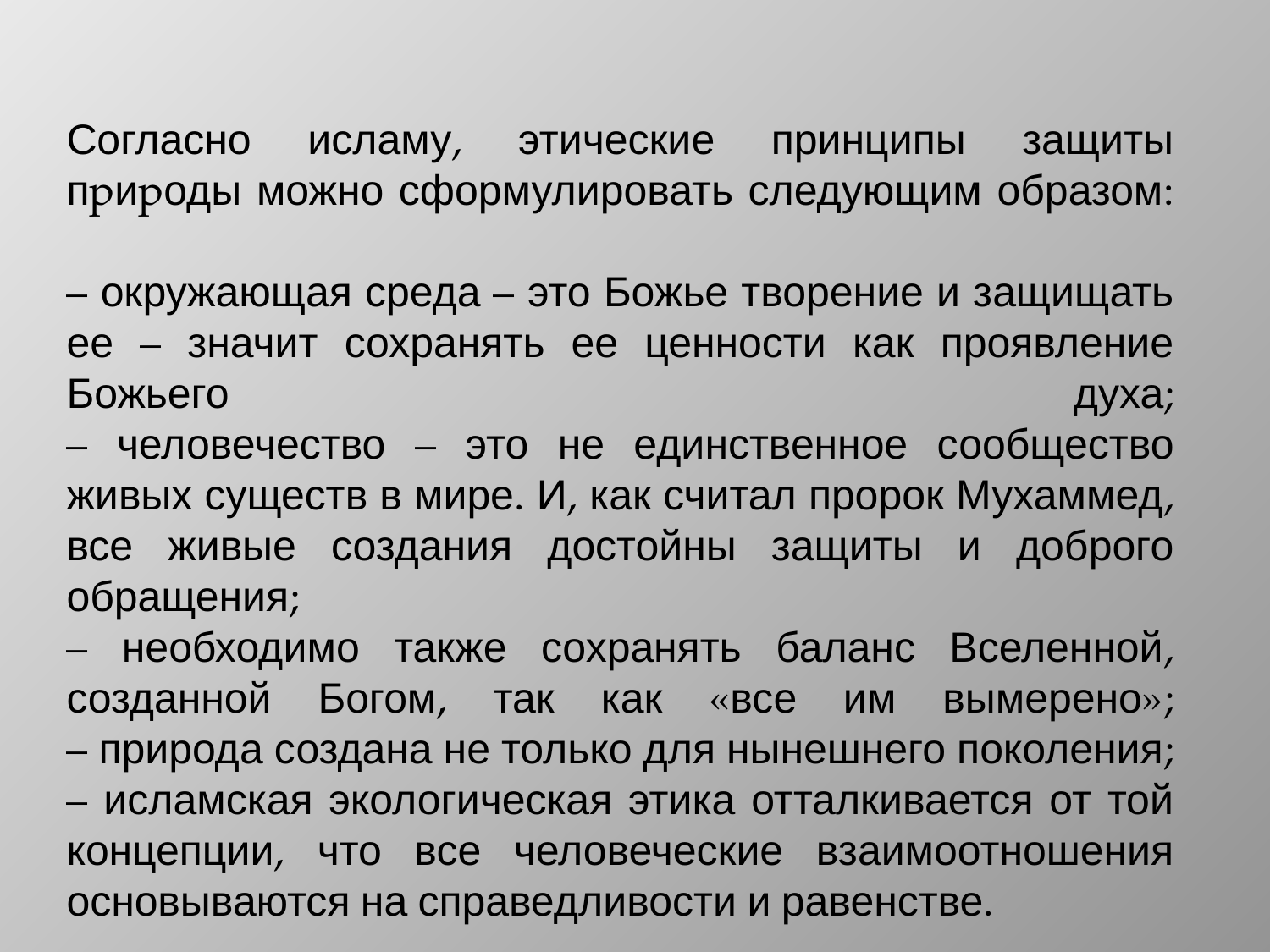

Согласно исламу, этические принципы защиты пpиpоды можно сформулировать следующим образом:
– окружающая среда – это Божье творение и защищать ее – значит сохранять ее ценности как проявление Божьего духа;
– человечество – это не единственное сообщество живых существ в мире. И, как считал пророк Мухаммед, все живые создания достойны защиты и доброго обращения;
– необходимо также сохранять баланс Вселенной, созданной Богом, так как «все им вымерено»;
– природа создана не только для нынешнего поколения;
– исламская экологическая этика отталкивается от той концепции, что все человеческие взаимоотношения основываются на справедливости и равенстве.